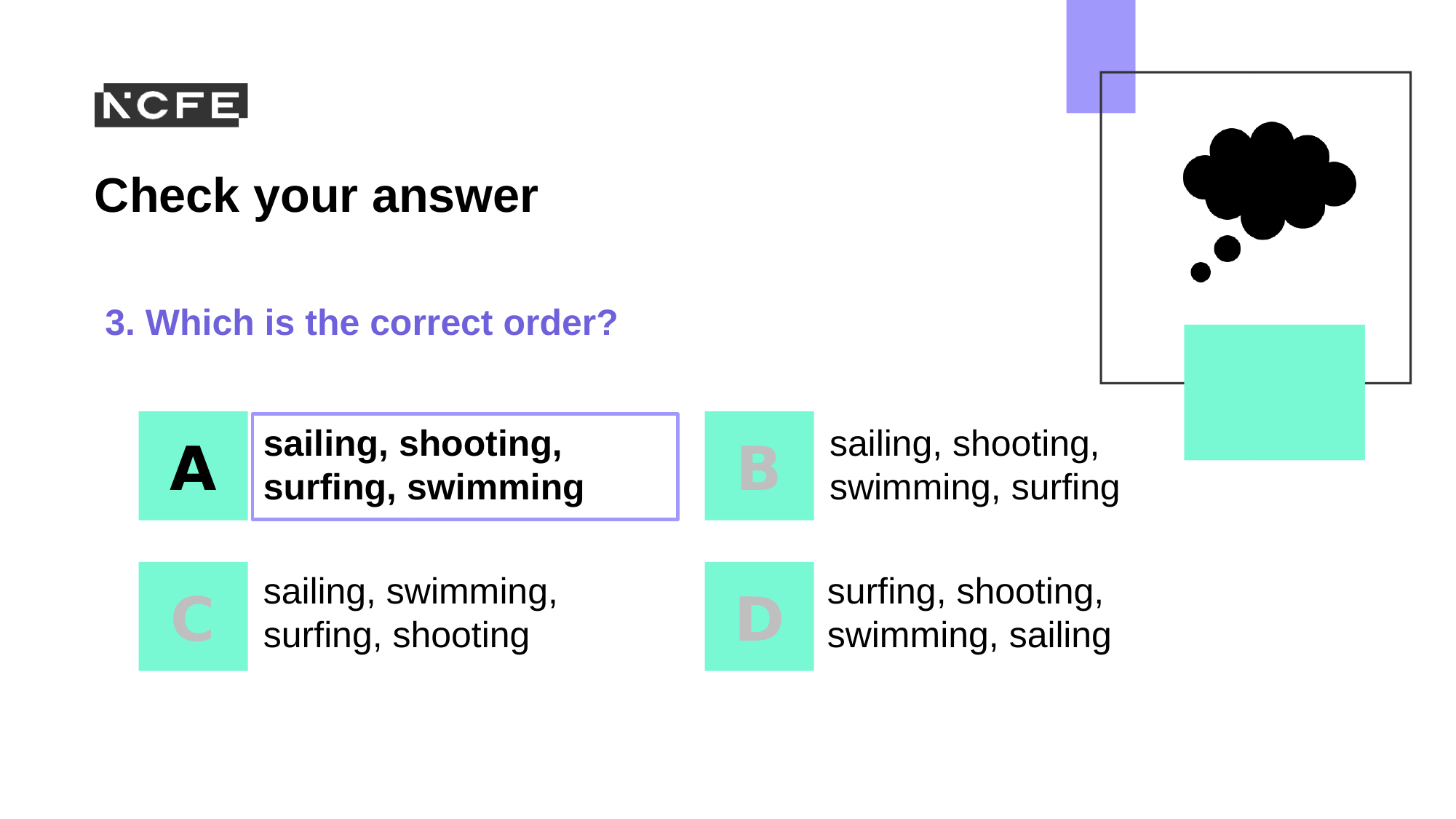

3. Which is the correct order?
sailing, shooting, surfing, swimming
sailing, shooting, swimming, surfing
sailing, swimming, surfing, shooting
surfing, shooting, swimming, sailing